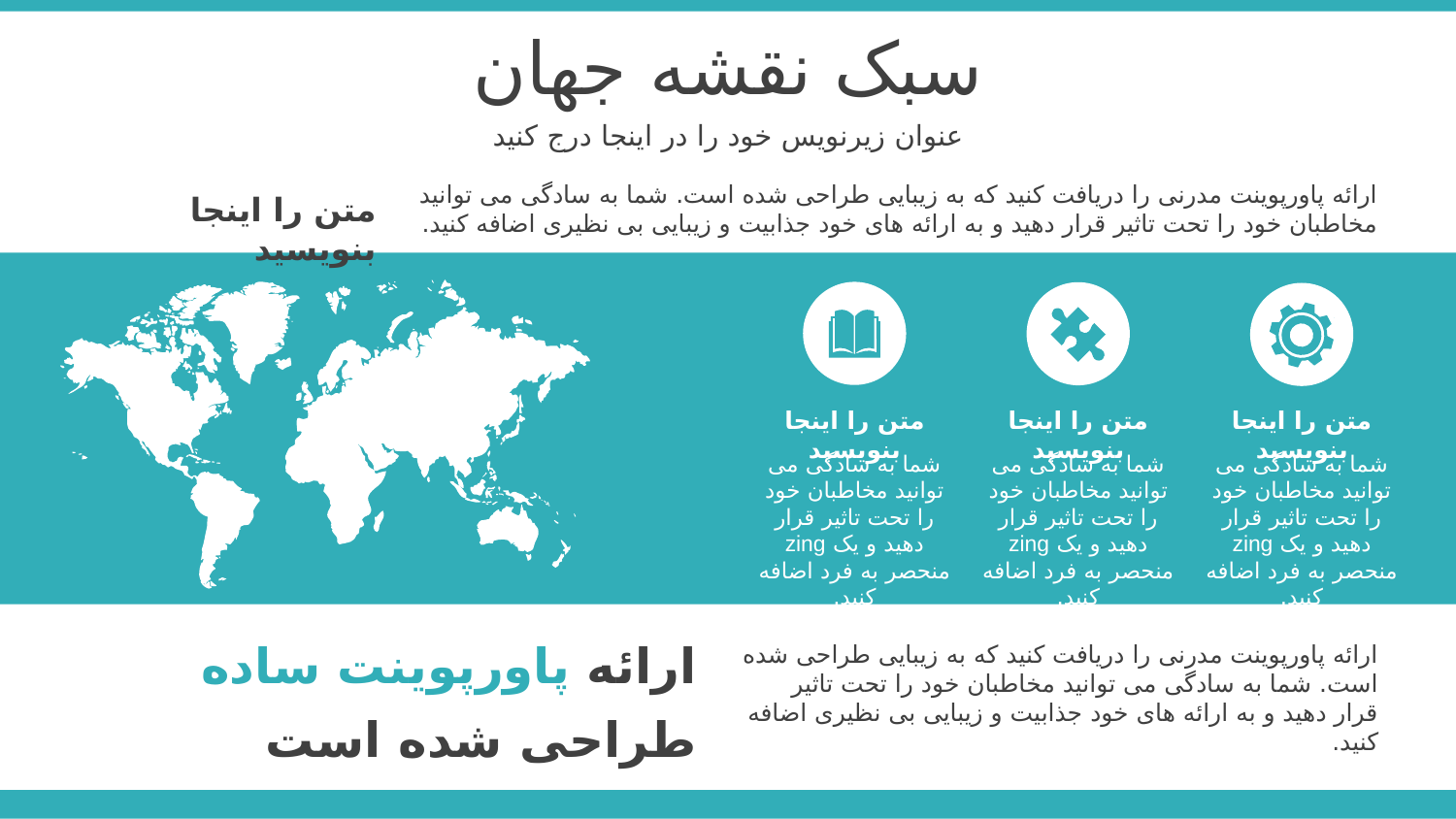

سبک نقشه جهان
عنوان زیرنویس خود را در اینجا درج کنید
ارائه پاورپوینت مدرنی را دریافت کنید که به زیبایی طراحی شده است. شما به سادگی می توانید مخاطبان خود را تحت تاثیر قرار دهید و به ارائه های خود جذابیت و زیبایی بی نظیری اضافه کنید.
متن را اینجا بنویسید

متن را اینجا بنویسید
شما به سادگی می توانید مخاطبان خود را تحت تاثیر قرار دهید و یک zing منحصر به فرد اضافه کنید.
متن را اینجا بنویسید
شما به سادگی می توانید مخاطبان خود را تحت تاثیر قرار دهید و یک zing منحصر به فرد اضافه کنید.
متن را اینجا بنویسید
شما به سادگی می توانید مخاطبان خود را تحت تاثیر قرار دهید و یک zing منحصر به فرد اضافه کنید.
ارائه پاورپوینت ساده
طراحی شده است
ارائه پاورپوینت مدرنی را دریافت کنید که به زیبایی طراحی شده است. شما به سادگی می توانید مخاطبان خود را تحت تاثیر قرار دهید و به ارائه های خود جذابیت و زیبایی بی نظیری اضافه کنید.